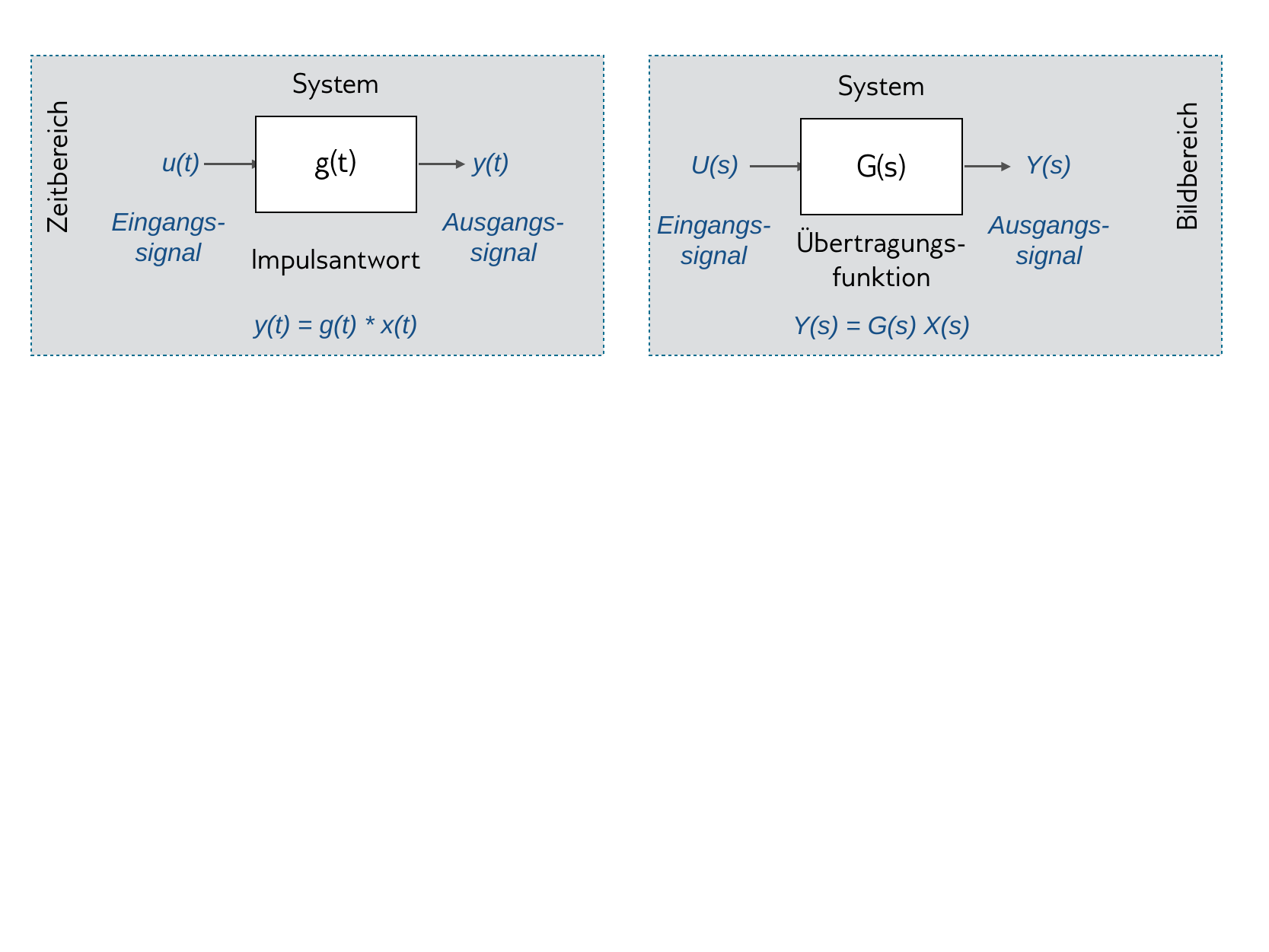

System

System

g(t)
G(s)
Zeitbereich
Bildbereich
u(t)
y(t)
U(s)
Y(s)

Eingangs-signal
Ausgangs-signal
Eingangs-signal
Ausgangs-signal
Übertragungs-
funktion
Impulsantwort
y(t) = g(t) * x(t)
Y(s) = G(s) X(s)